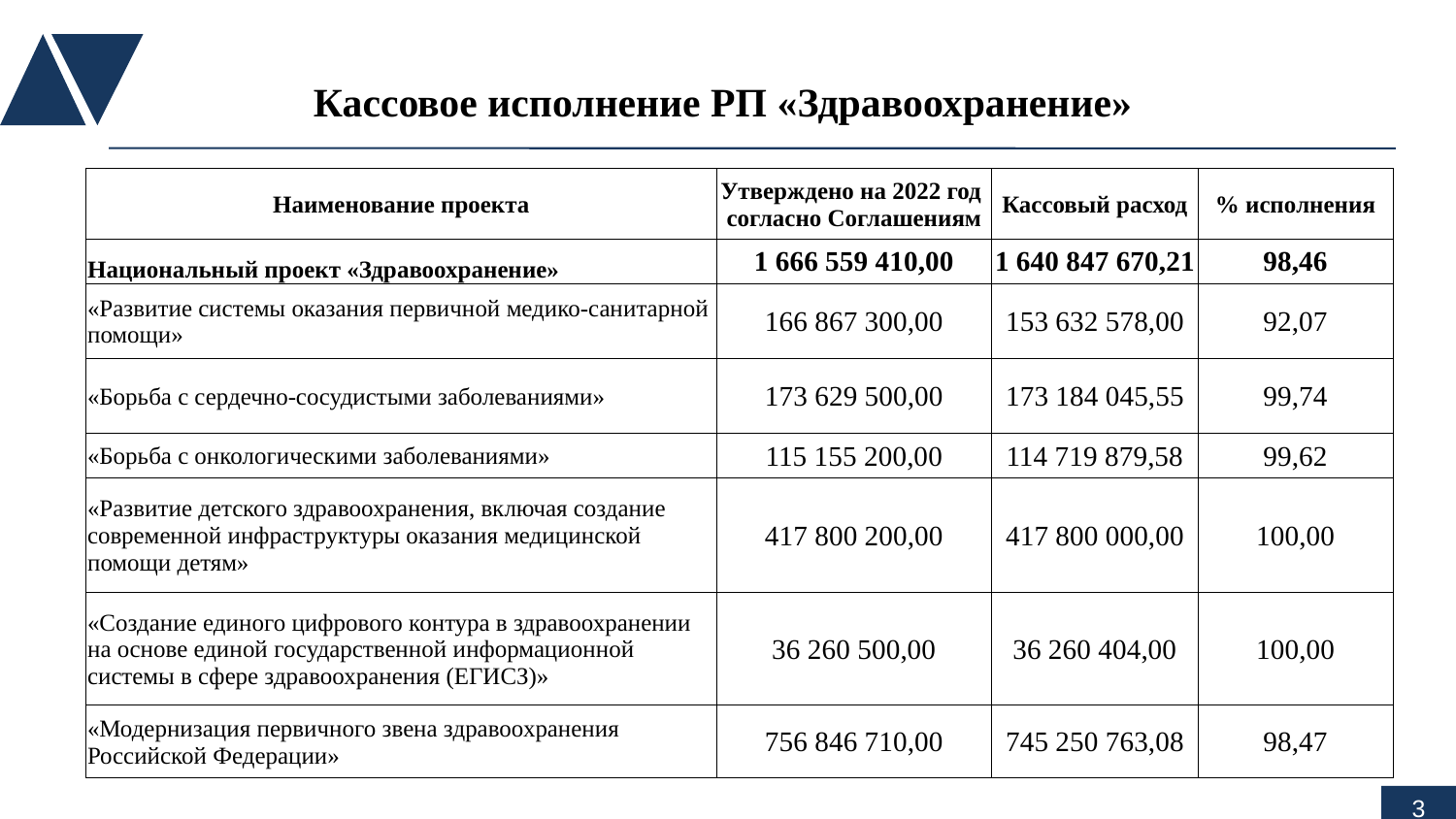

# Кассовое исполнение РП «Здравоохранение»

| Наименование проекта | Утверждено на 2022 год согласно Соглашениям | Кассовый расход | % исполнения |
| --- | --- | --- | --- |
| Национальный проект «Здравоохранение» | 1 666 559 410,00 | 1 640 847 670,21 | 98,46 |
| «Развитие системы оказания первичной медико-санитарной помощи» | 166 867 300,00 | 153 632 578,00 | 92,07 |
| «Борьба с сердечно-сосудистыми заболеваниями» | 173 629 500,00 | 173 184 045,55 | 99,74 |
| «Борьба с онкологическими заболеваниями» | 115 155 200,00 | 114 719 879,58 | 99,62 |
| «Развитие детского здравоохранения, включая создание современной инфраструктуры оказания медицинской помощи детям» | 417 800 200,00 | 417 800 000,00 | 100,00 |
| «Создание единого цифрового контура в здравоохранении на основе единой государственной информационной системы в сфере здравоохранения (ЕГИСЗ)» | 36 260 500,00 | 36 260 404,00 | 100,00 |
| «Модернизация первичного звена здравоохранения Российской Федерации» | 756 846 710,00 | 745 250 763,08 | 98,47 |
3